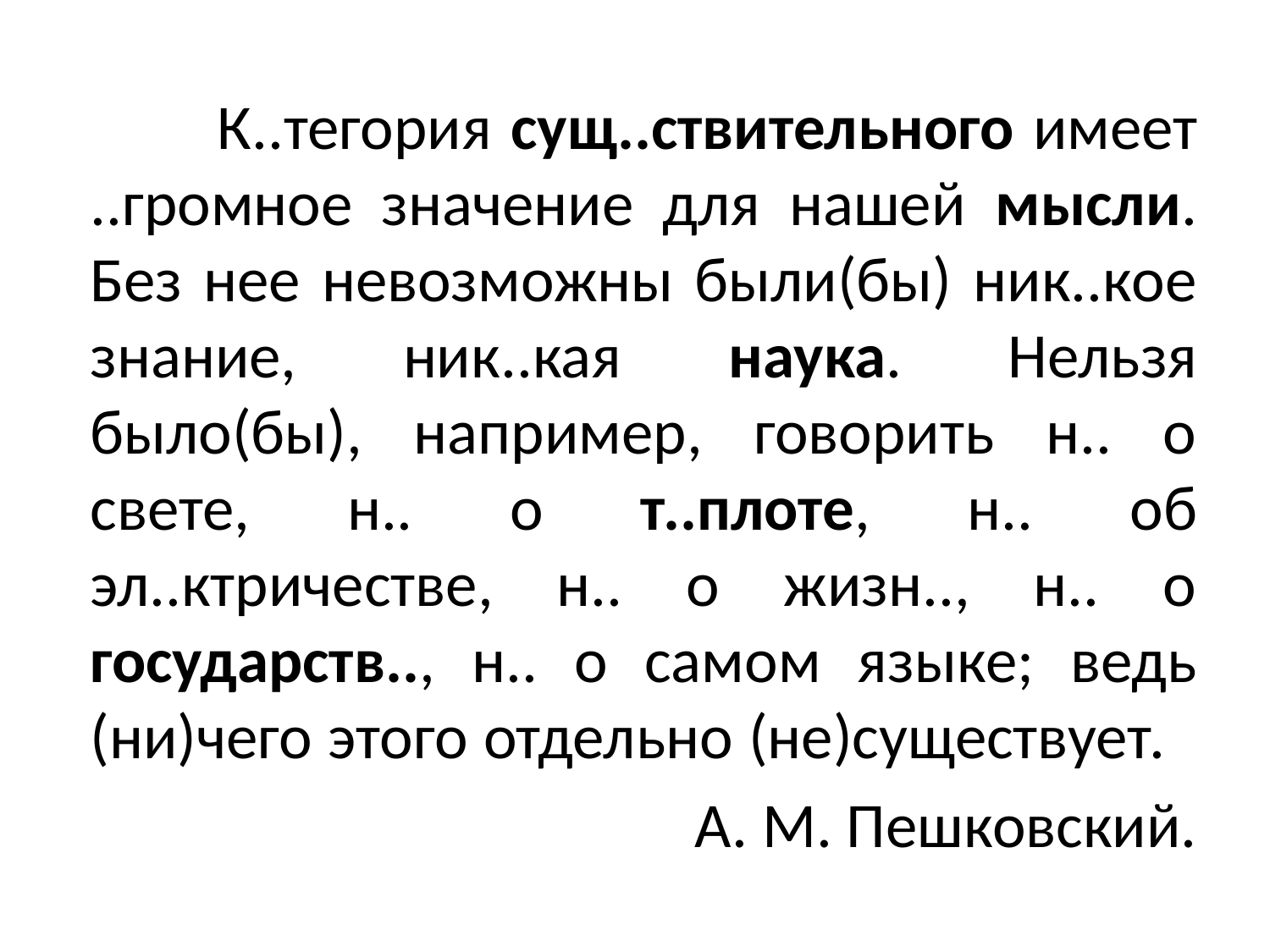

К..тегория сущ..ствительного имеет ..громное значение для нашей мысли. Без нее невозможны были(бы) ник..кое знание, ник..кая наука. Нельзя было(бы), например, говорить н.. о свете, н.. о т..плоте, н.. об эл..ктричестве, н.. о жизн.., н.. о государств.., н.. о самом языке; ведь (ни)чего этого отдельно (не)существует.
А. М. Пешковский.